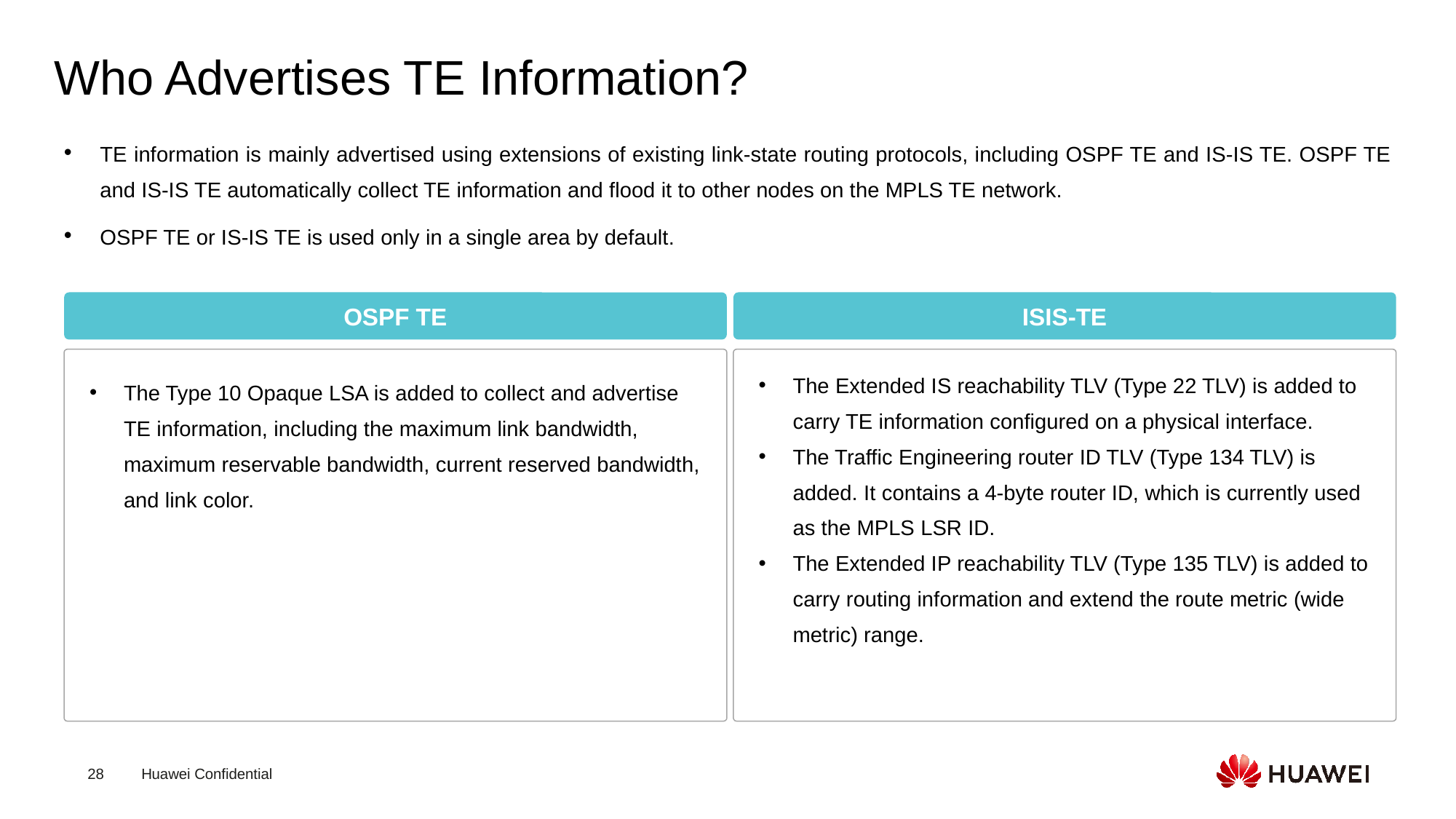

# Who Advertises TE Information?
TE information is mainly advertised using extensions of existing link-state routing protocols, including OSPF TE and IS-IS TE. OSPF TE and IS-IS TE automatically collect TE information and flood it to other nodes on the MPLS TE network.
OSPF TE or IS-IS TE is used only in a single area by default.

OSPF TE
ISIS-TE

The Extended IS reachability TLV (Type 22 TLV) is added to carry TE information configured on a physical interface.
The Traffic Engineering router ID TLV (Type 134 TLV) is added. It contains a 4-byte router ID, which is currently used as the MPLS LSR ID.
The Extended IP reachability TLV (Type 135 TLV) is added to carry routing information and extend the route metric (wide metric) range.

The Type 10 Opaque LSA is added to collect and advertise TE information, including the maximum link bandwidth, maximum reservable bandwidth, current reserved bandwidth, and link color.